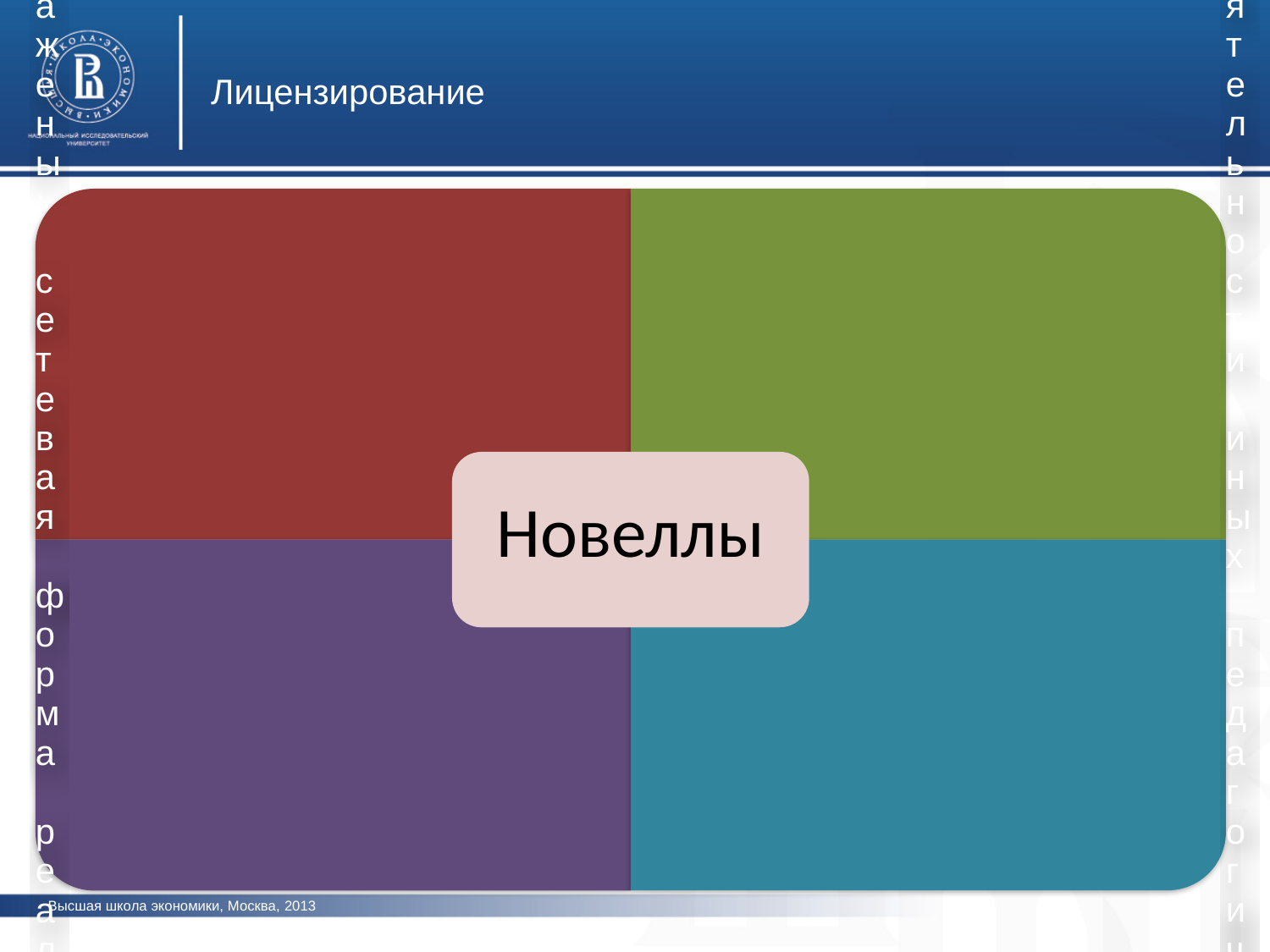

Лицензирование
Новеллы
Высшая школа экономики, Москва, 2013